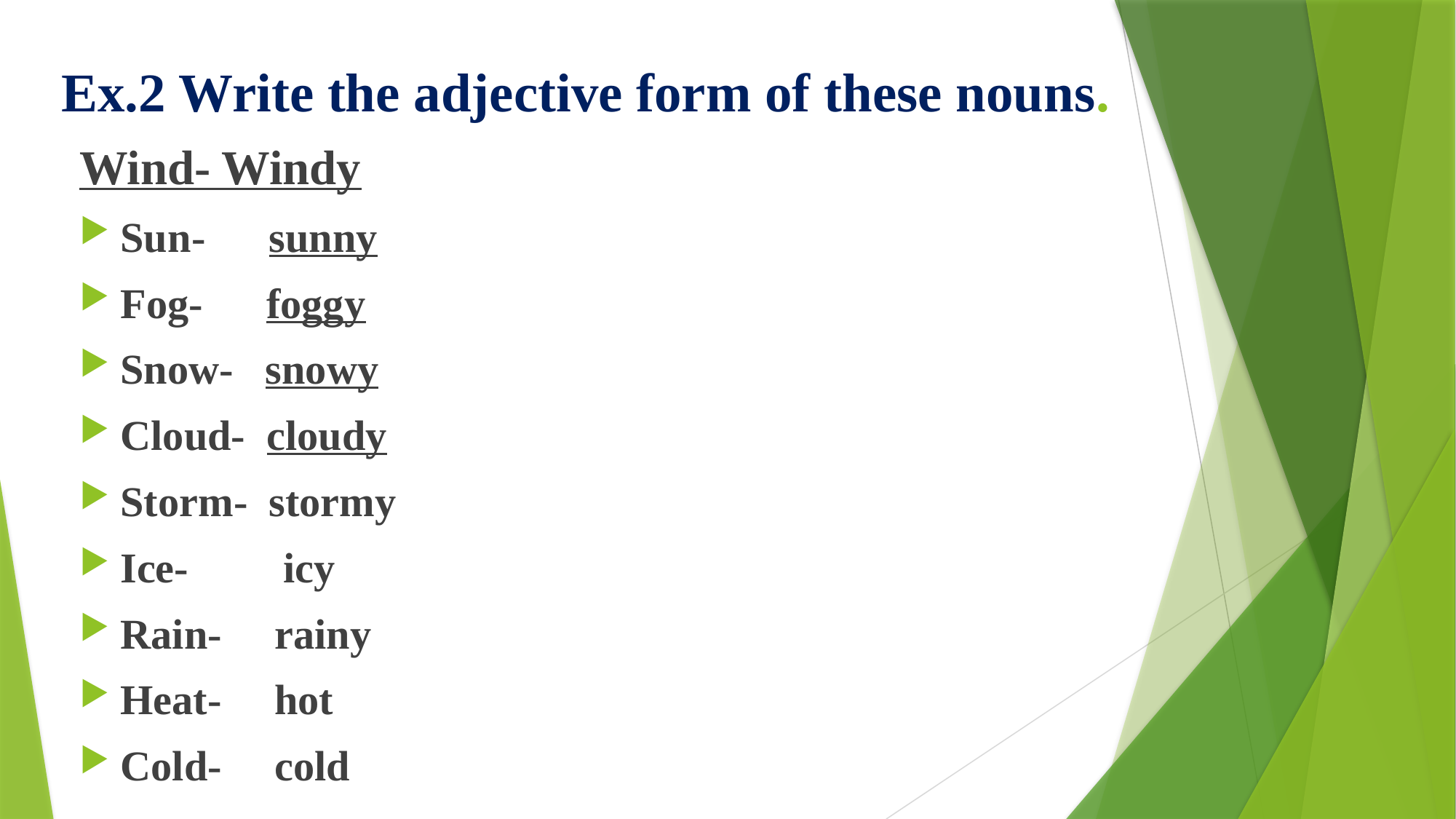

# Еx.2 Write the adjective form of these nouns.
Wind- Windy
Sun-      sunny
Fog-      foggy
Snow-   snowy
Cloud-  cloudy
Storm-  stormy
Ice-         icy
Rain-     rainy
Heat-     hot
Cold-     cold